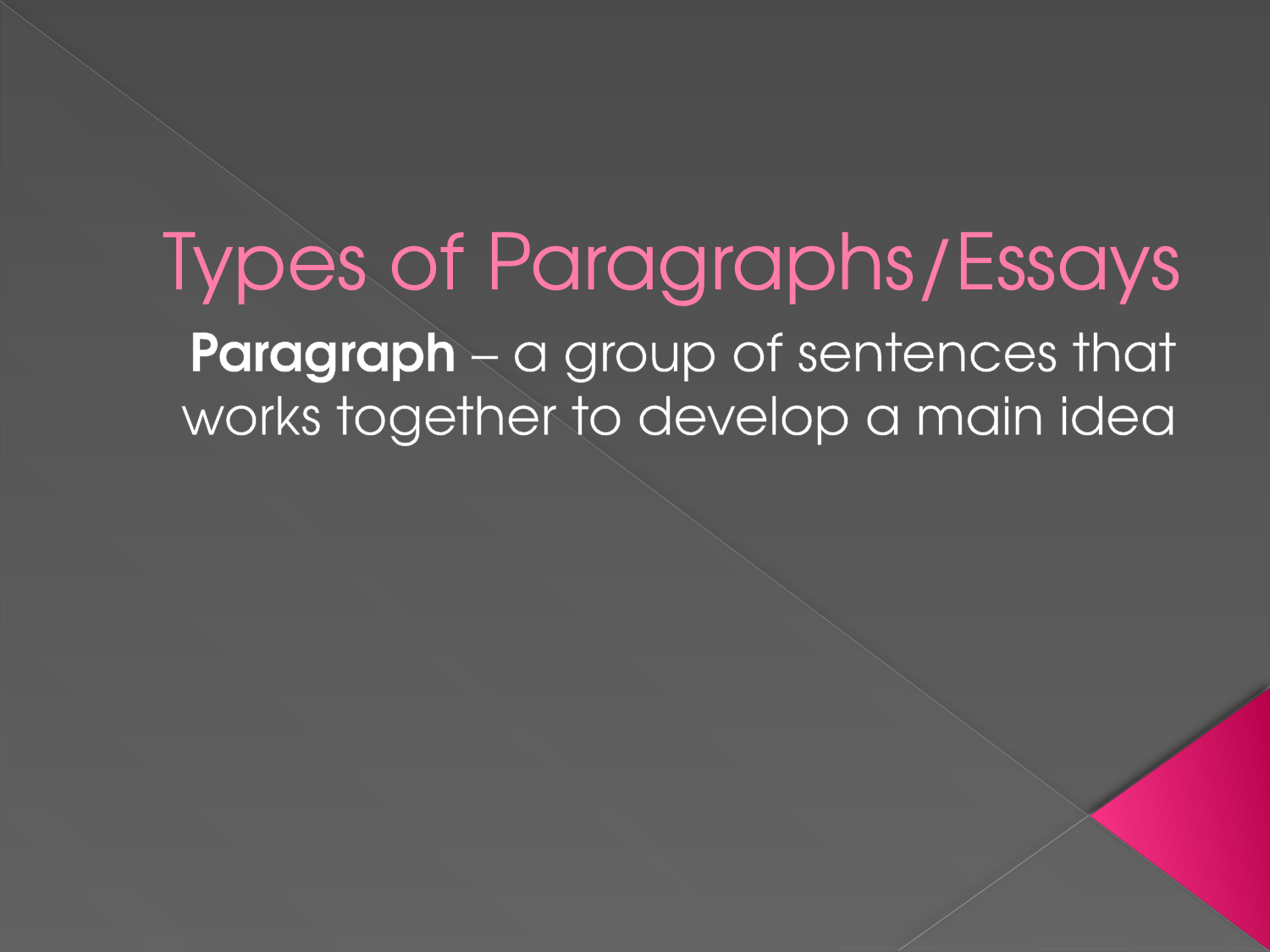

# Types of Paragraphs/Essays
Paragraph – a group of sentences that works together to develop a main idea